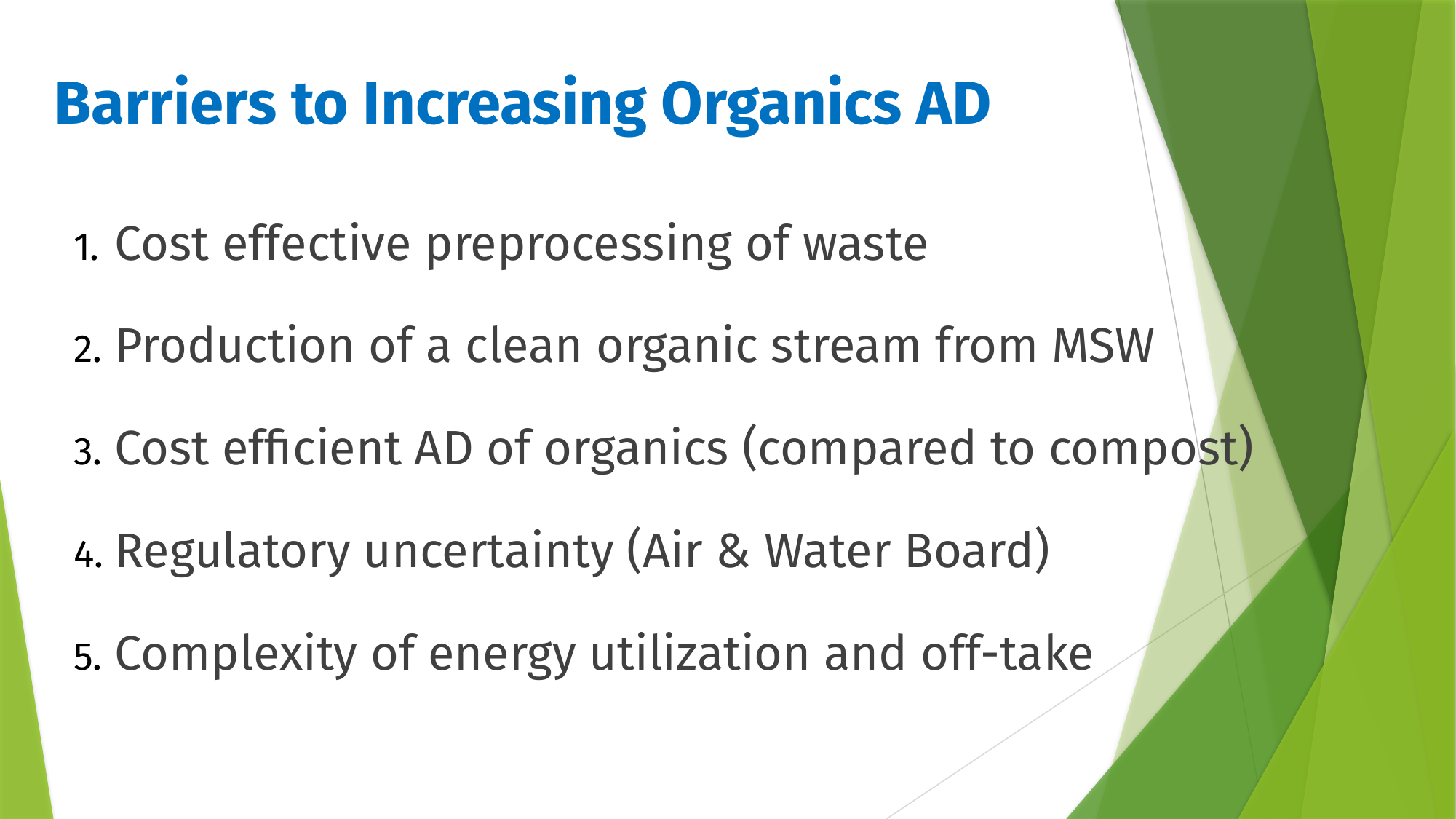

# Barriers to Increasing Organics AD
Cost effective preprocessing of waste
Production of a clean organic stream from MSW
Cost efficient AD of organics (compared to compost)
Regulatory uncertainty (Air & Water Board)
Complexity of energy utilization and off-take